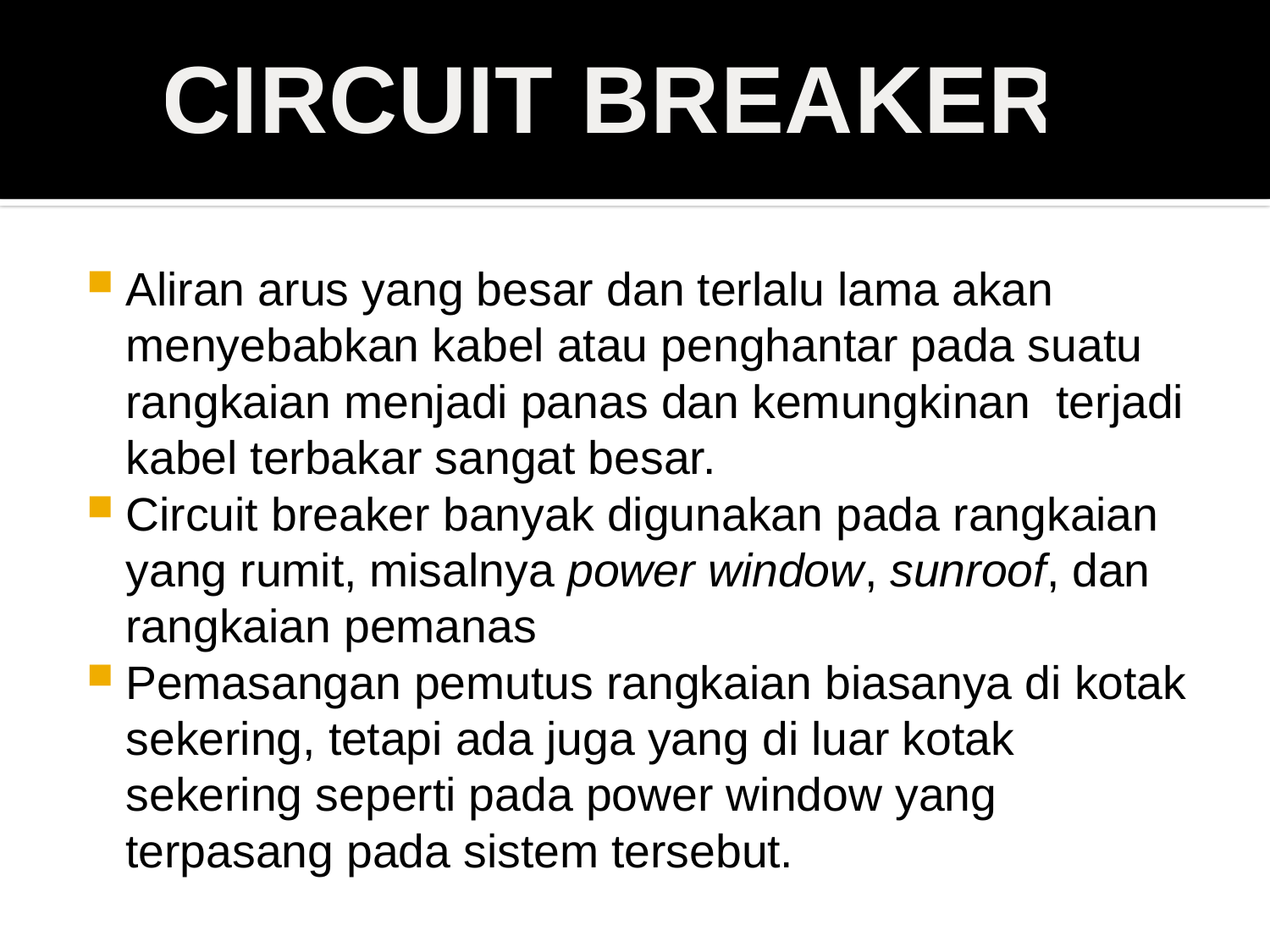

CIRCUIT BREAKER
Aliran arus yang besar dan terlalu lama akan menyebabkan kabel atau penghantar pada suatu rangkaian menjadi panas dan kemungkinan  terjadi kabel terbakar sangat besar.
Circuit breaker banyak digunakan pada rangkaian yang rumit, misalnya power window, sunroof, dan rangkaian pemanas
Pemasangan pemutus rangkaian biasanya di kotak sekering, tetapi ada juga yang di luar kotak sekering seperti pada power window yang terpasang pada sistem tersebut.